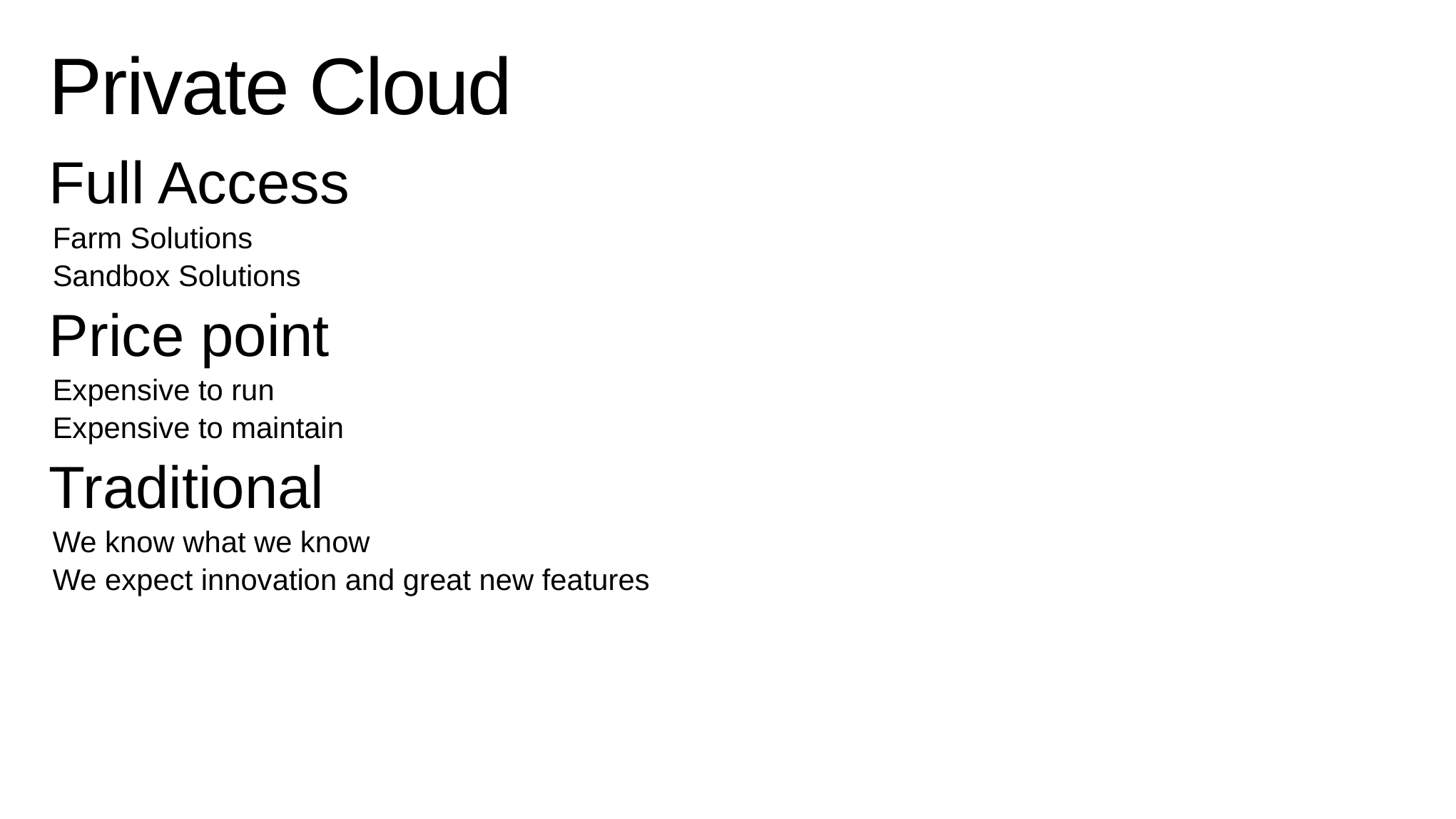

# Private Cloud
Full Access
Farm Solutions
Sandbox Solutions
Price point
Expensive to run
Expensive to maintain
Traditional
We know what we know
We expect innovation and great new features